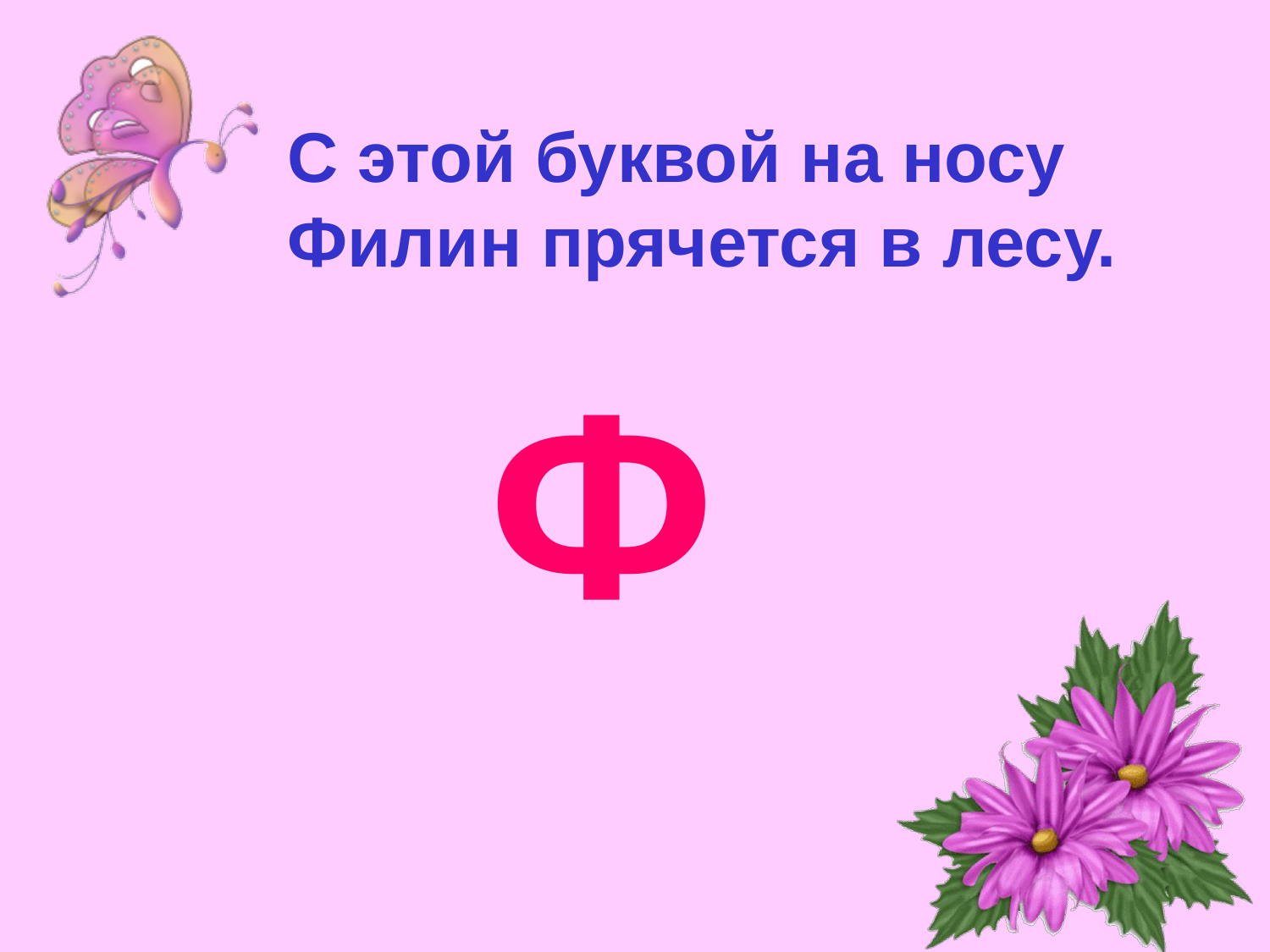

С этой буквой на носу
Филин прячется в лесу.
Ф